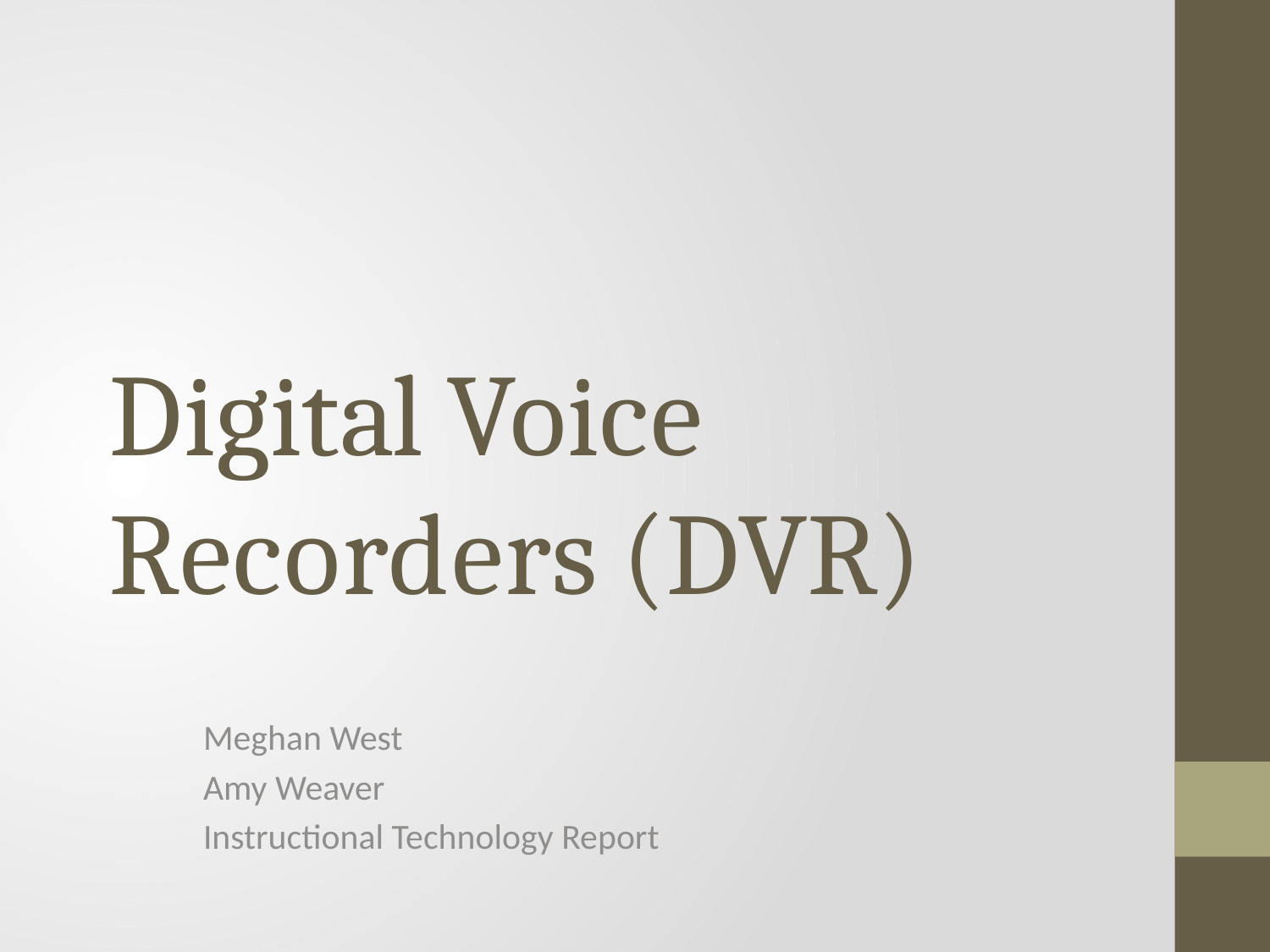

# Digital Voice Recorders (DVR)
Meghan West
Amy Weaver
Instructional Technology Report